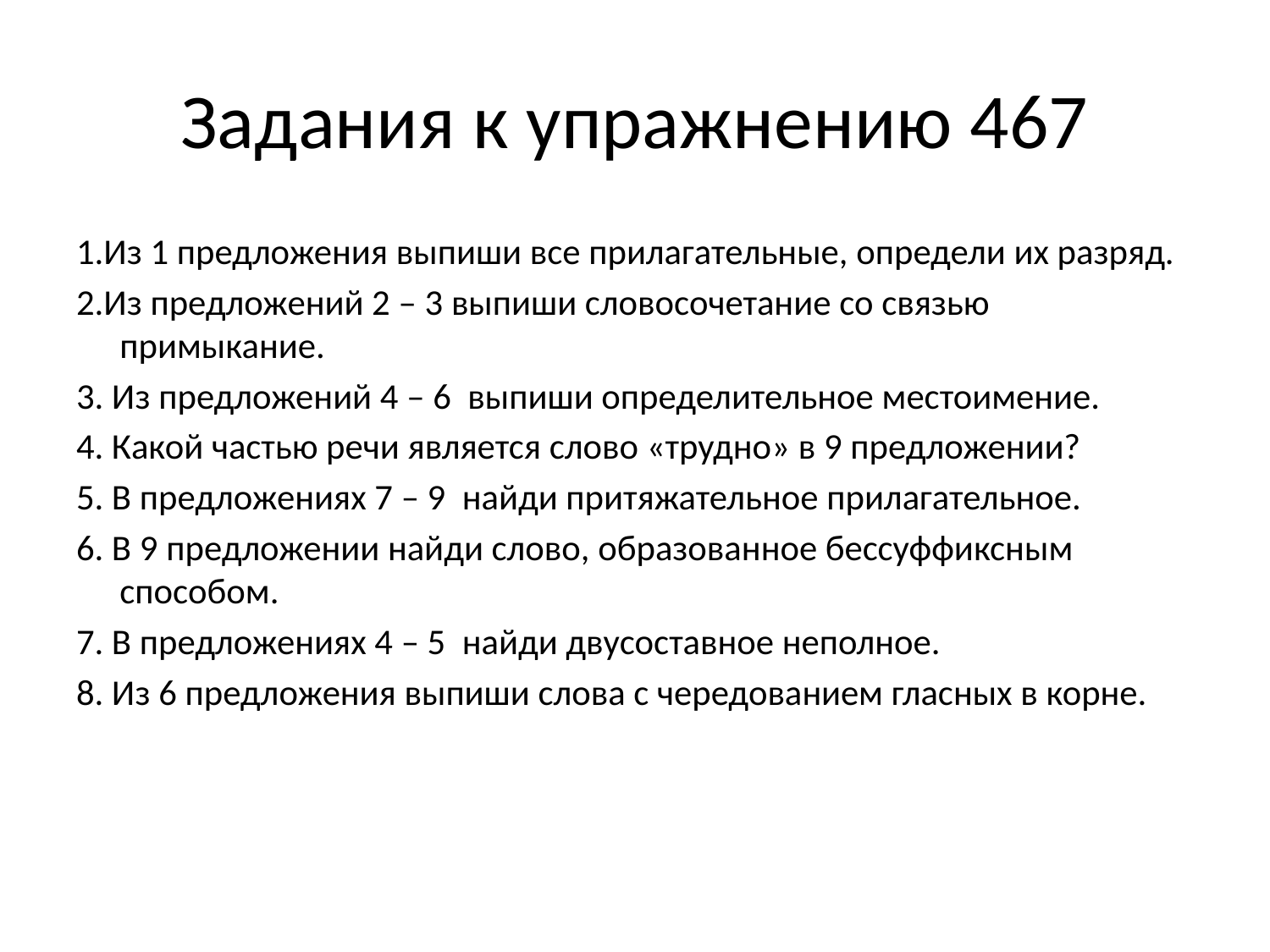

# Задания к упражнению 467
1.Из 1 предложения выпиши все прилагательные, определи их разряд.
2.Из предложений 2 – 3 выпиши словосочетание со связью примыкание.
3. Из предложений 4 – 6  выпиши определительное местоимение.
4. Какой частью речи является слово «трудно» в 9 предложении?
5. В предложениях 7 – 9  найди притяжательное прилагательное.
6. В 9 предложении найди слово, образованное бессуффиксным способом.
7. В предложениях 4 – 5  найди двусоставное неполное.
8. Из 6 предложения выпиши слова с чередованием гласных в корне.